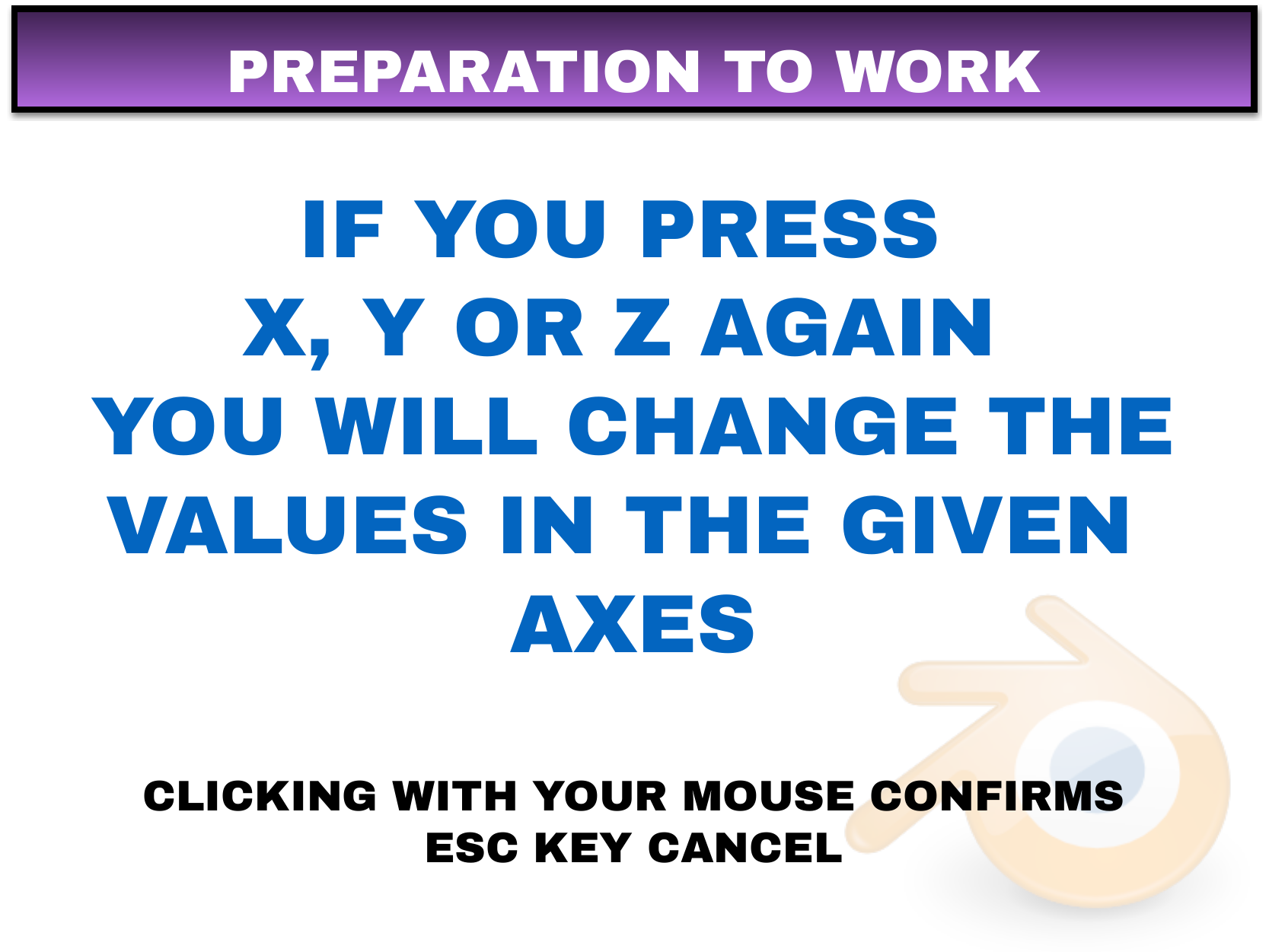

IF YOU PRESS
X, Y OR Z AGAIN
YOU WILL CHANGE THE VALUES IN THE GIVEN  AXES

CLICKING WITH YOUR MOUSE CONFIRMS
ESC KEY CANCEL